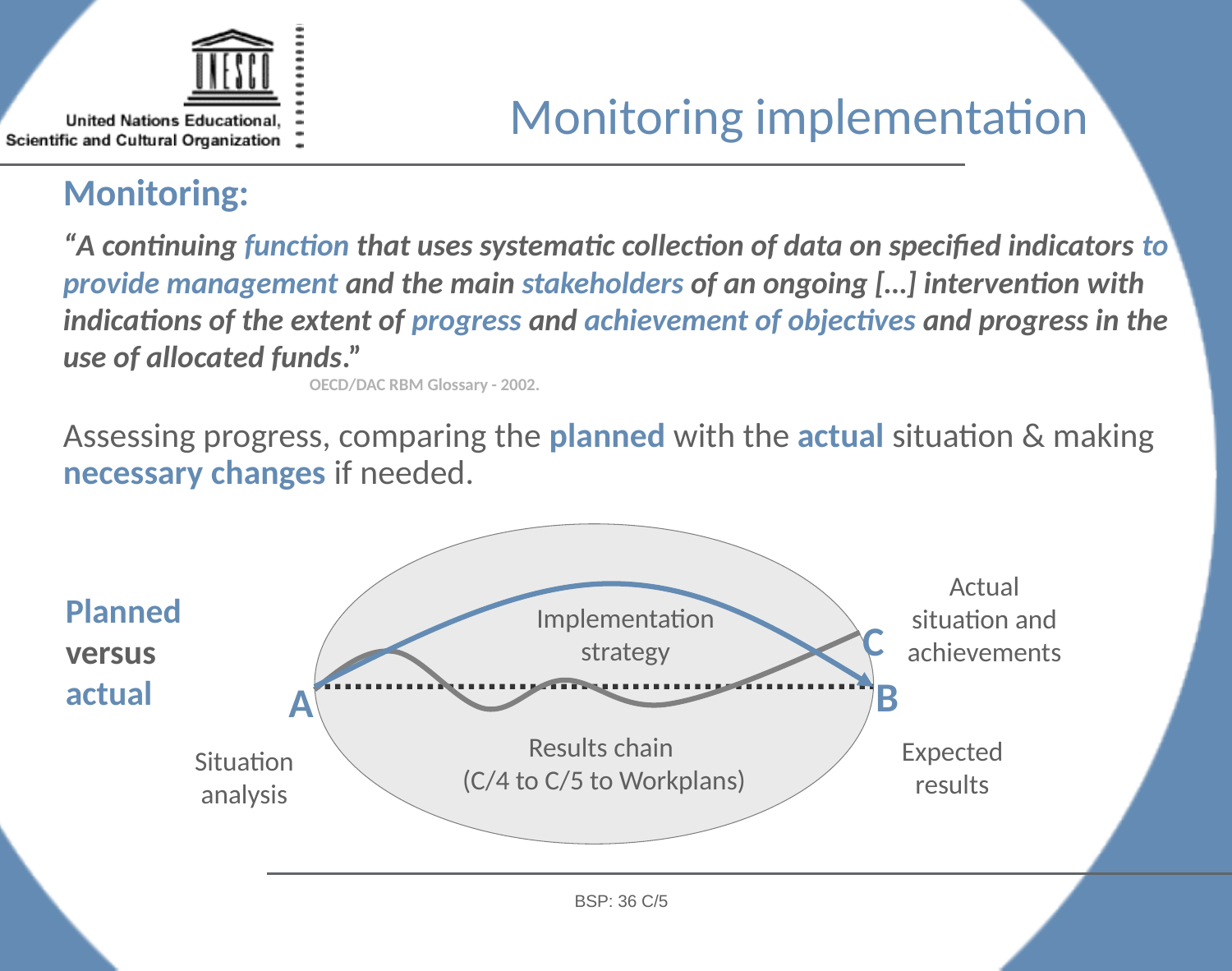

# Monitoring implementation
	Monitoring:
	“A continuing function that uses systematic collection of data on specified indicators to provide management and the main stakeholders of an ongoing […] intervention with indications of the extent of progress and achievement of objectives and progress in the use of allocated funds.” 									OECD/DAC RBM Glossary - 2002.

	Assessing progress, comparing the planned with the actual situation & making necessary changes if needed.

Actual situation and achievements
Planned versus actual

Implementation strategy
C

B
A

Results chain
(C/4 to C/5 to Workplans)
Expected results
Situation analysis
BSP: 36 C/5